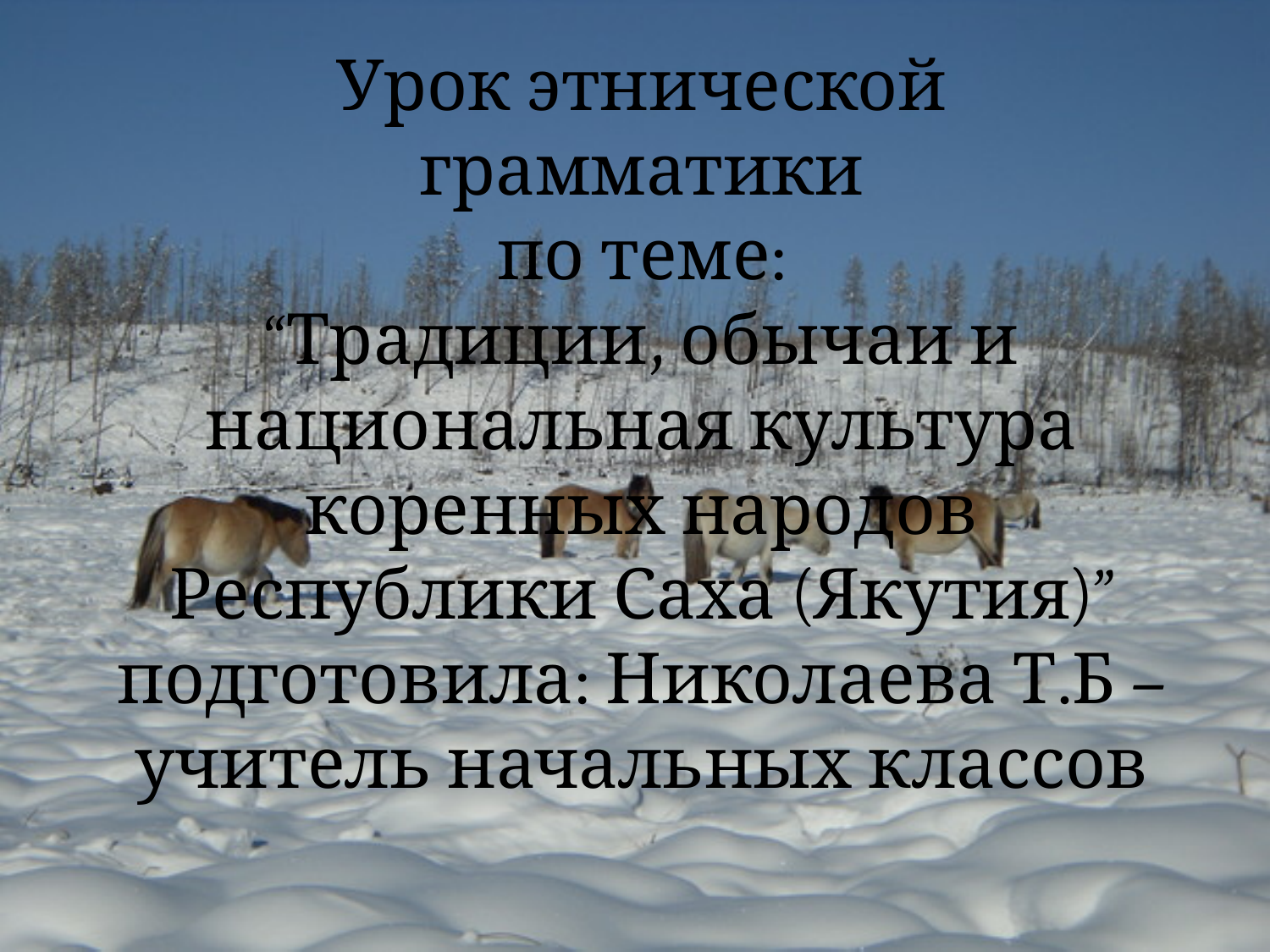

# Урок этнической грамматики по теме: “Традиции, обычаи и национальная культура коренных народов Республики Саха (Якутия)” подготовила: Николаева Т.Б –учитель начальных классов